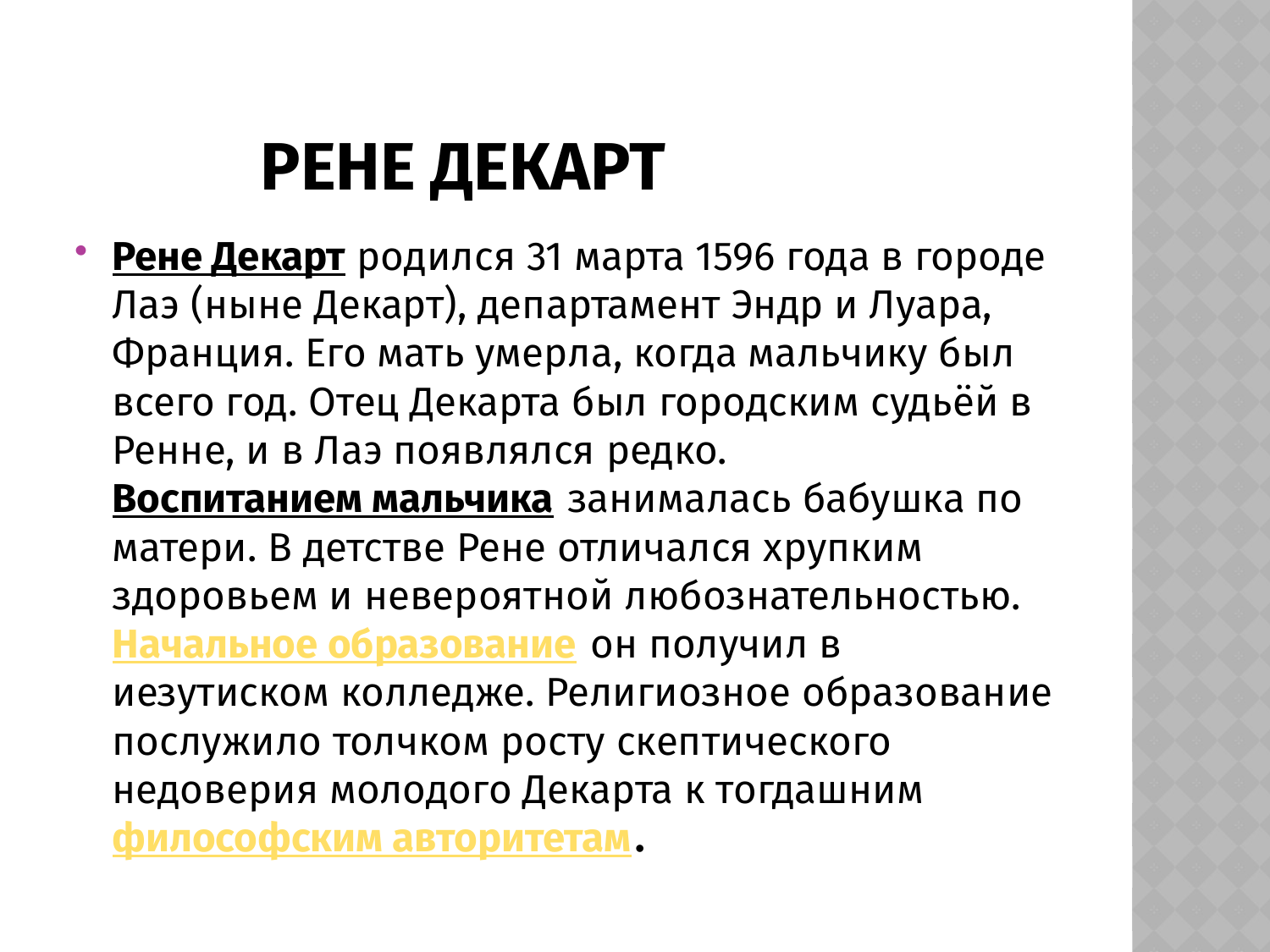

# Рене Декарт
Рене Декарт родился 31 марта 1596 года в городе Лаэ (ныне Декарт), департамент Эндр и Луара, Франция. Его мать умерла, когда мальчику был всего год. Отец Декарта был городским судьёй в Ренне, и в Лаэ появлялся редко. Воспитанием мальчика занималась бабушка по матери. В детстве Рене отличался хрупким здоровьем и невероятной любознательностью. 
Начальное образование он получил в иезутиском колледже. Религиозное образование послужило толчком росту скептического недоверия молодого Декарта к тогдашним философским авторитетам.